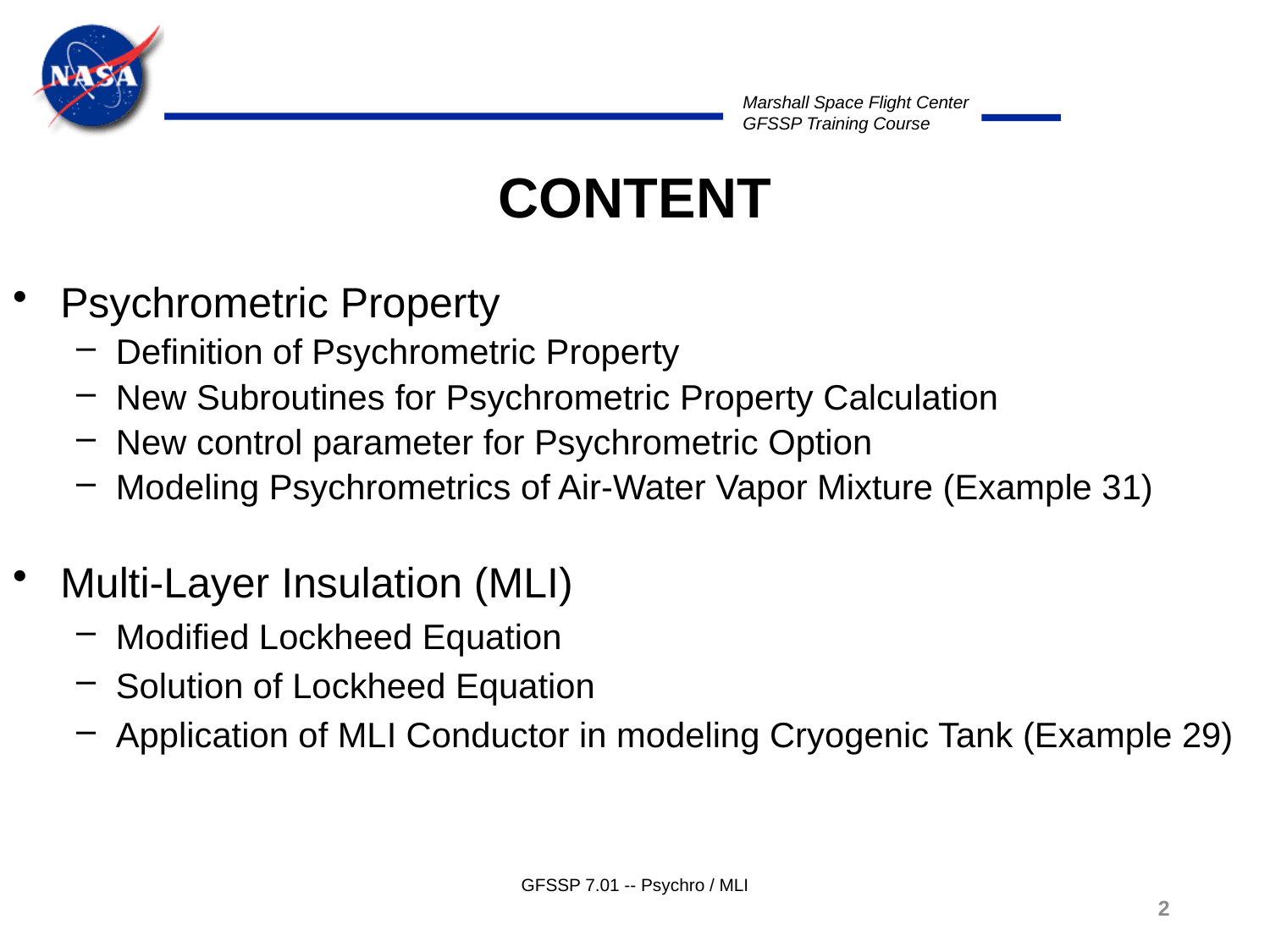

# CONTENT
Psychrometric Property
Definition of Psychrometric Property
New Subroutines for Psychrometric Property Calculation
New control parameter for Psychrometric Option
Modeling Psychrometrics of Air-Water Vapor Mixture (Example 31)

Multi-Layer Insulation (MLI)
Modified Lockheed Equation
Solution of Lockheed Equation
Application of MLI Conductor in modeling Cryogenic Tank (Example 29)

GFSSP 7.01 -- Psychro / MLI
2